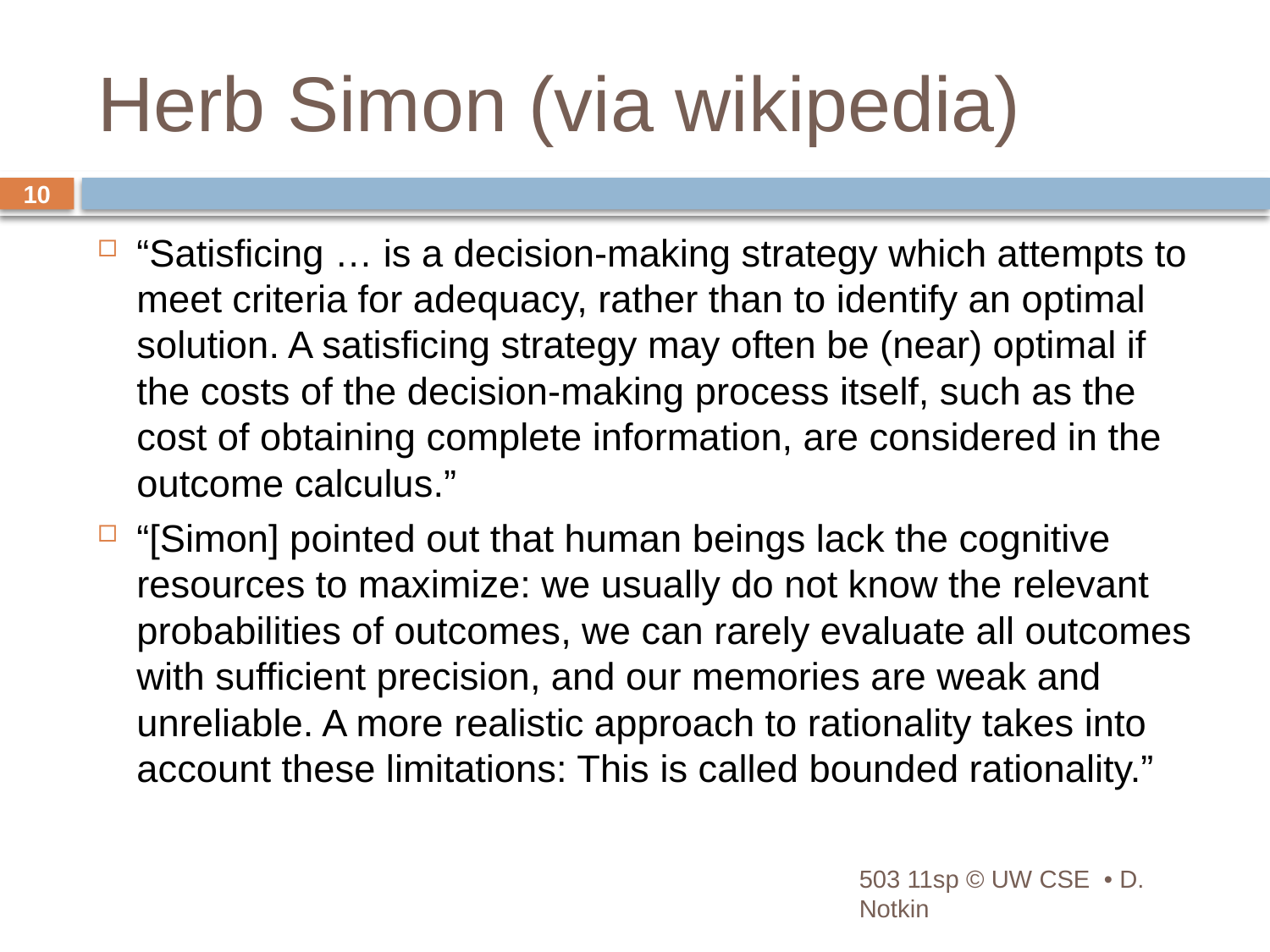

# Herb Simon (via wikipedia)
10
“Satisficing … is a decision-making strategy which attempts to meet criteria for adequacy, rather than to identify an optimal solution. A satisficing strategy may often be (near) optimal if the costs of the decision-making process itself, such as the cost of obtaining complete information, are considered in the outcome calculus.”
“[Simon] pointed out that human beings lack the cognitive resources to maximize: we usually do not know the relevant probabilities of outcomes, we can rarely evaluate all outcomes with sufficient precision, and our memories are weak and unreliable. A more realistic approach to rationality takes into account these limitations: This is called bounded rationality.”
503 11sp © UW CSE  • D. Notkin